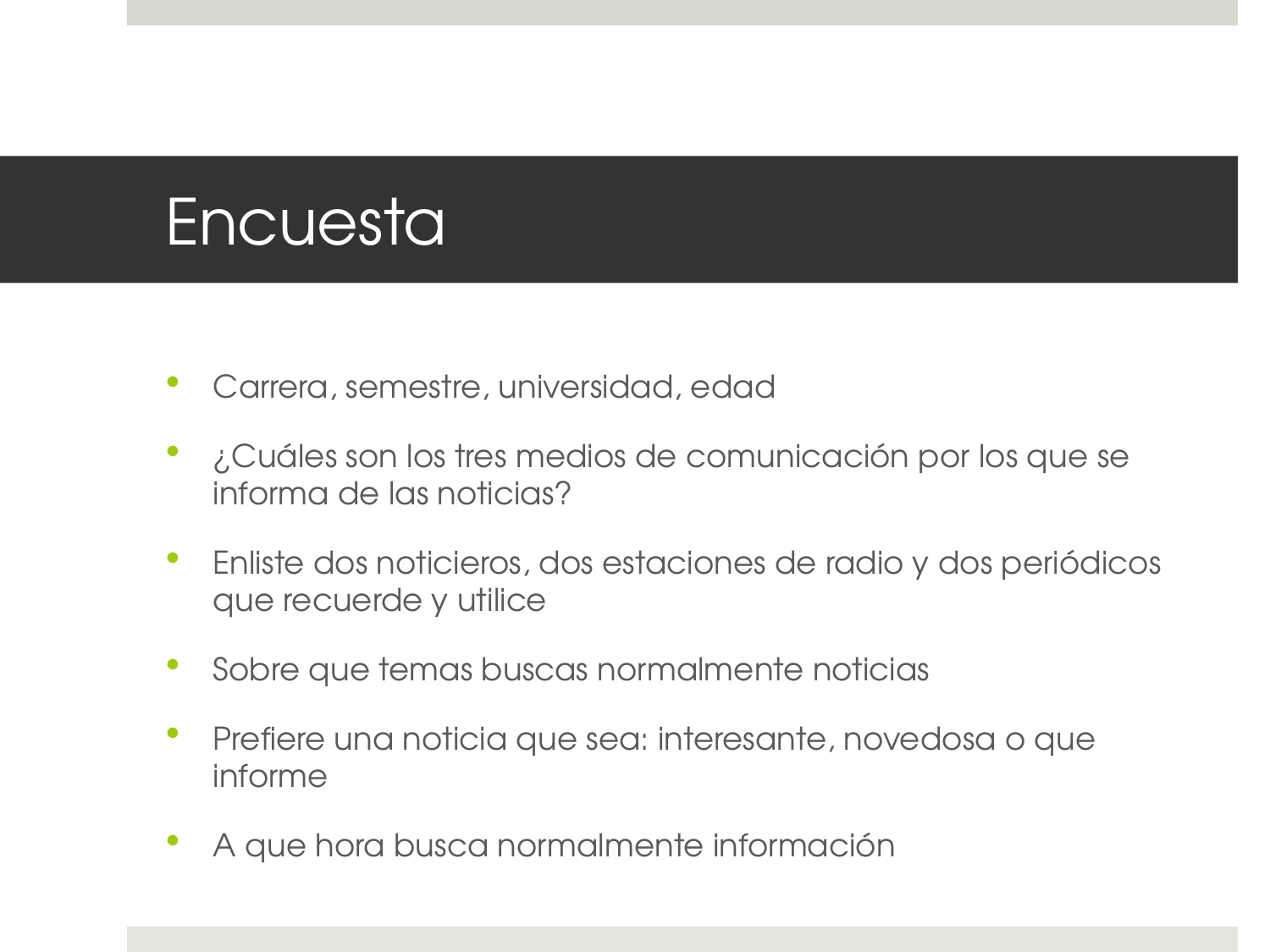

# Encuesta
Carrera, semestre, universidad, edad
¿Cuáles son los tres medios de comunicación por los que se informa de las noticias?
Enliste dos noticieros, dos estaciones de radio y dos periódicos que recuerde y utilice
Sobre que temas buscas normalmente noticias
Prefiere una noticia que sea: interesante, novedosa o que informe
A que hora busca normalmente información